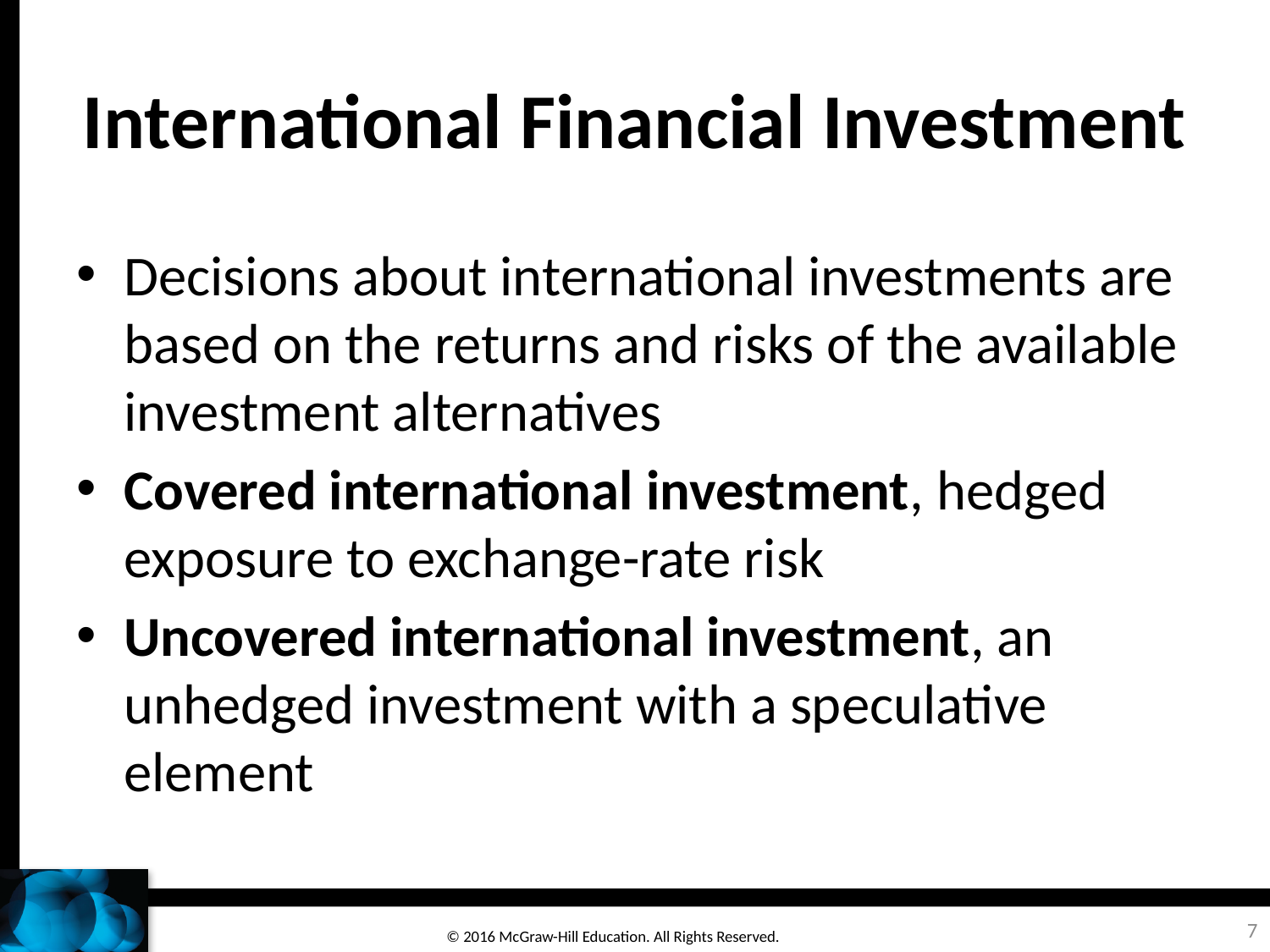

# International Financial Investment
Decisions about international investments are based on the returns and risks of the available investment alternatives
Covered international investment, hedged exposure to exchange-rate risk
Uncovered international investment, an unhedged investment with a speculative element
7
© 2016 McGraw-Hill Education. All Rights Reserved.